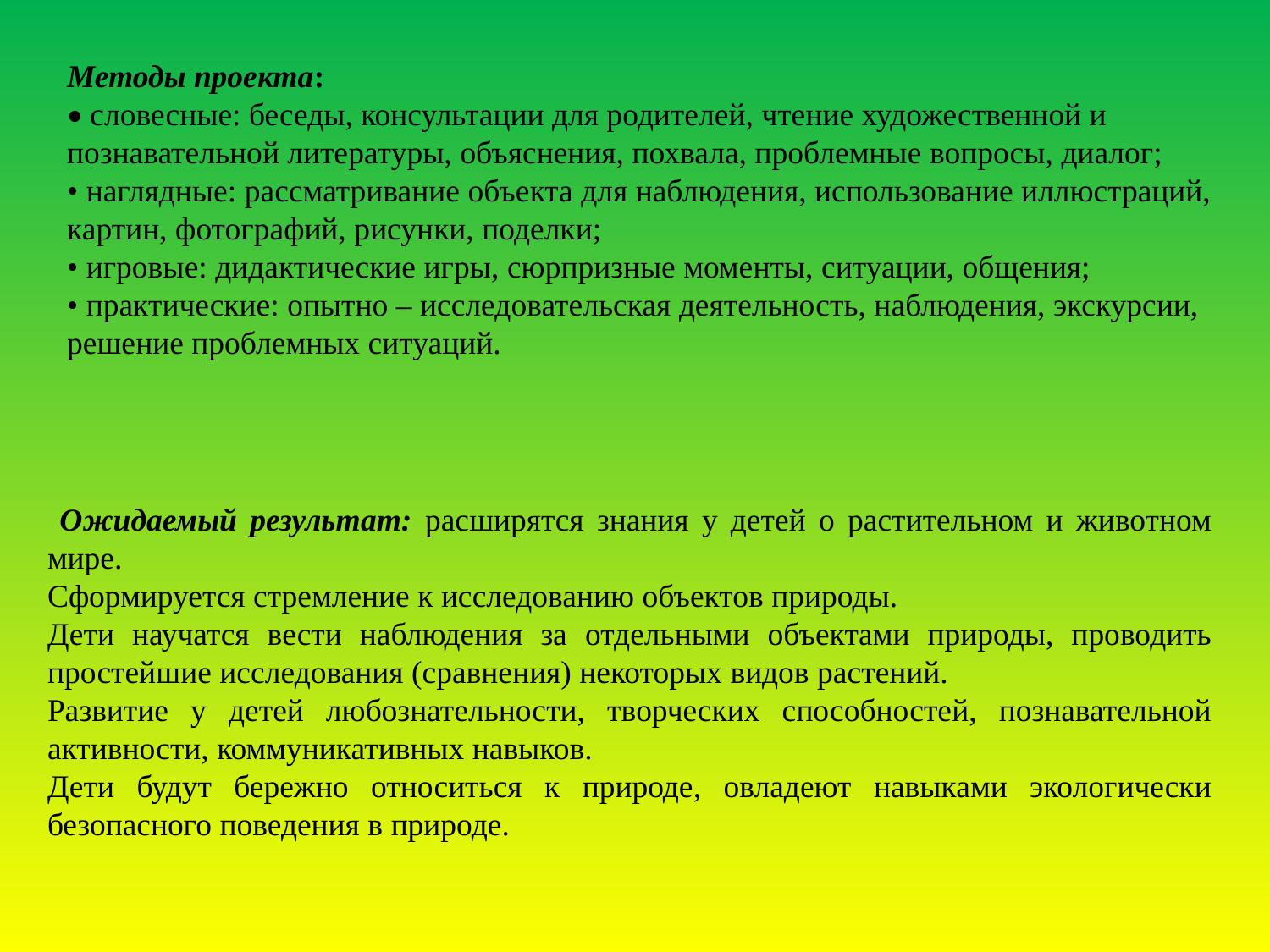

Методы проекта:
• словесные: беседы, консультации для родителей, чтение художественной и познавательной литературы, объяснения, похвала, проблемные вопросы, диалог;
• наглядные: рассматривание объекта для наблюдения, использование иллюстраций, картин, фотографий, рисунки, поделки;
• игровые: дидактические игры, сюрпризные моменты, ситуации, общения;
• практические: опытно – исследовательская деятельность, наблюдения, экскурсии, решение проблемных ситуаций.
 Ожидаемый результат: расширятся знания у детей о растительном и животном мире.
Сформируется стремление к исследованию объектов природы.
Дети научатся вести наблюдения за отдельными объектами природы, проводить простейшие исследования (сравнения) некоторых видов растений.
Развитие у детей любознательности, творческих способностей, познавательной активности, коммуникативных навыков.
Дети будут бережно относиться к природе, овладеют навыками экологически безопасного поведения в природе.